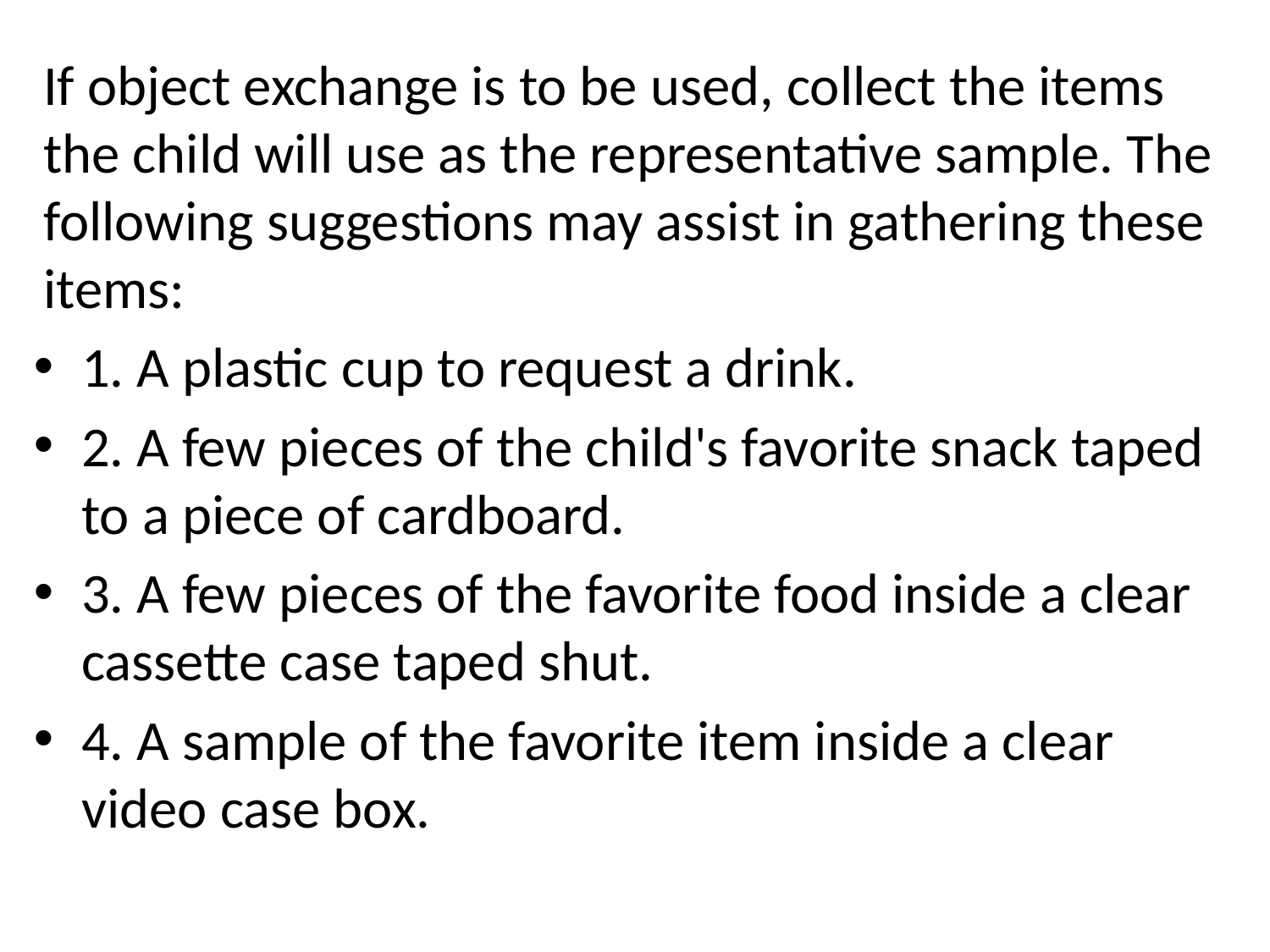

If object exchange is to be used, collect the items the child will use as the representative sample. The following suggestions may assist in gathering these items:
1. A plastic cup to request a drink.
2. A few pieces of the child's favorite snack taped to a piece of cardboard.
3. A few pieces of the favorite food inside a clear cassette case taped shut.
4. A sample of the favorite item inside a clear video case box.